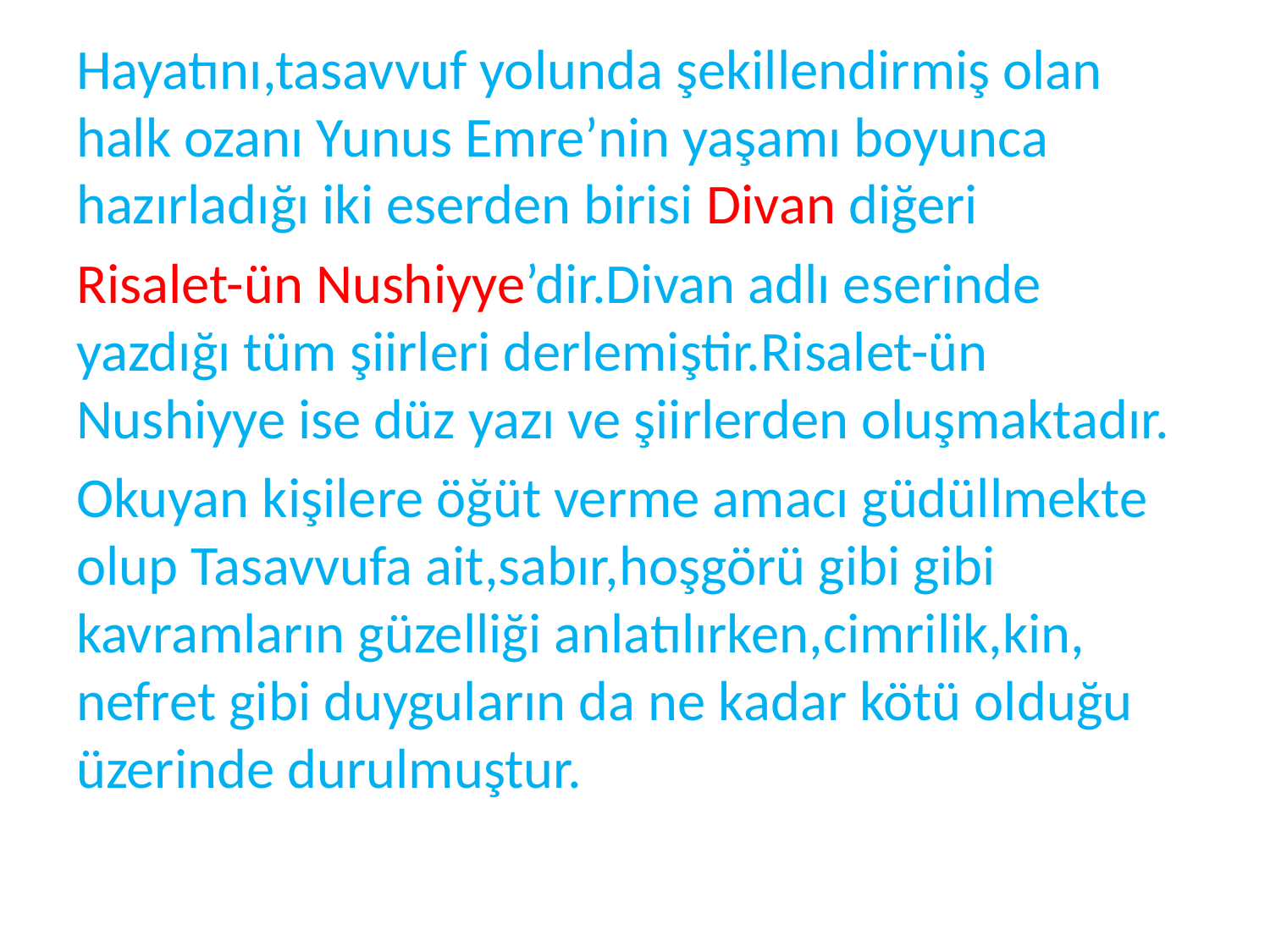

Hayatını,tasavvuf yolunda şekillendirmiş olan halk ozanı Yunus Emre’nin yaşamı boyunca hazırladığı iki eserden birisi Divan diğeri
Risalet-ün Nushiyye’dir.Divan adlı eserinde yazdığı tüm şiirleri derlemiştir.Risalet-ün Nushiyye ise düz yazı ve şiirlerden oluşmaktadır.
Okuyan kişilere öğüt verme amacı güdüllmekte olup Tasavvufa ait,sabır,hoşgörü gibi gibi kavramların güzelliği anlatılırken,cimrilik,kin, nefret gibi duyguların da ne kadar kötü olduğu üzerinde durulmuştur.